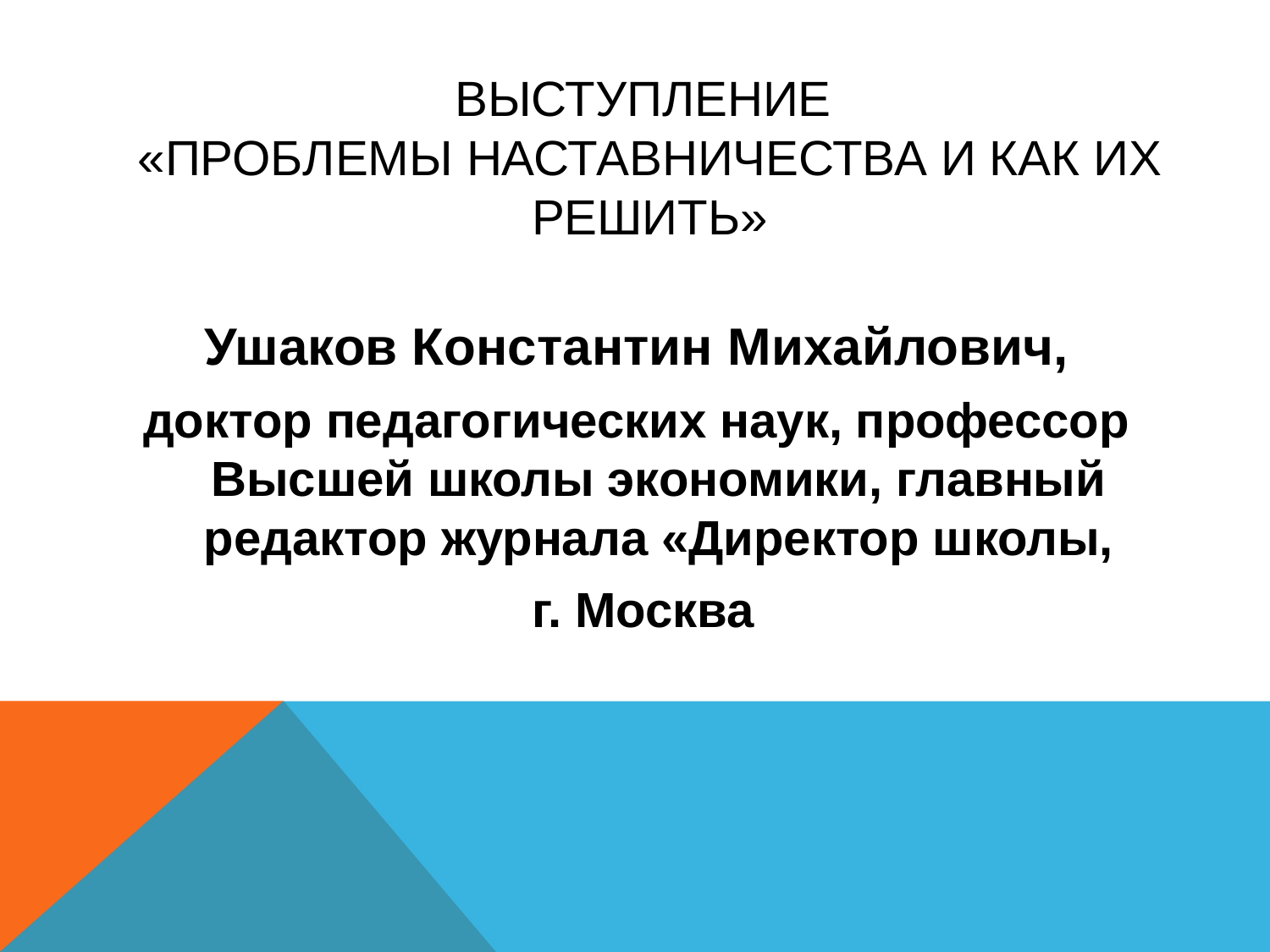

# Выступление «Проблемы наставничества и как их решить»
Ушаков Константин Михайлович,
доктор педагогических наук, профессор Высшей школы экономики, главный редактор журнала «Директор школы,
 г. Москва